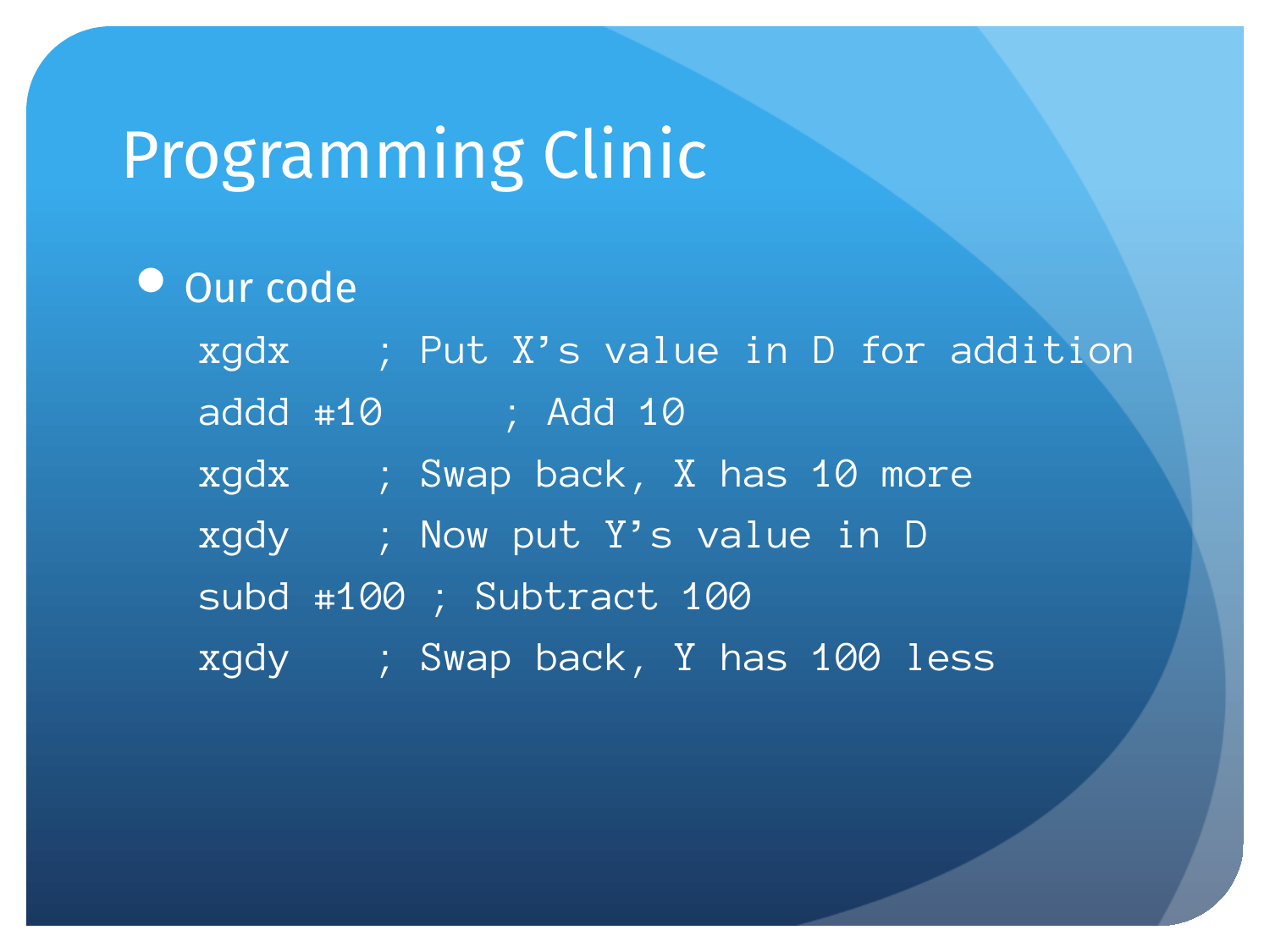

# Programming Clinic
Our code
xgdx  	; Put X’s value in D for addition
addd #10	; Add 10
xgdx	; Swap back, X has 10 more
xgdy	; Now put Y’s value in D
subd #100 ; Subtract 100
xgdy	; Swap back, Y has 100 less